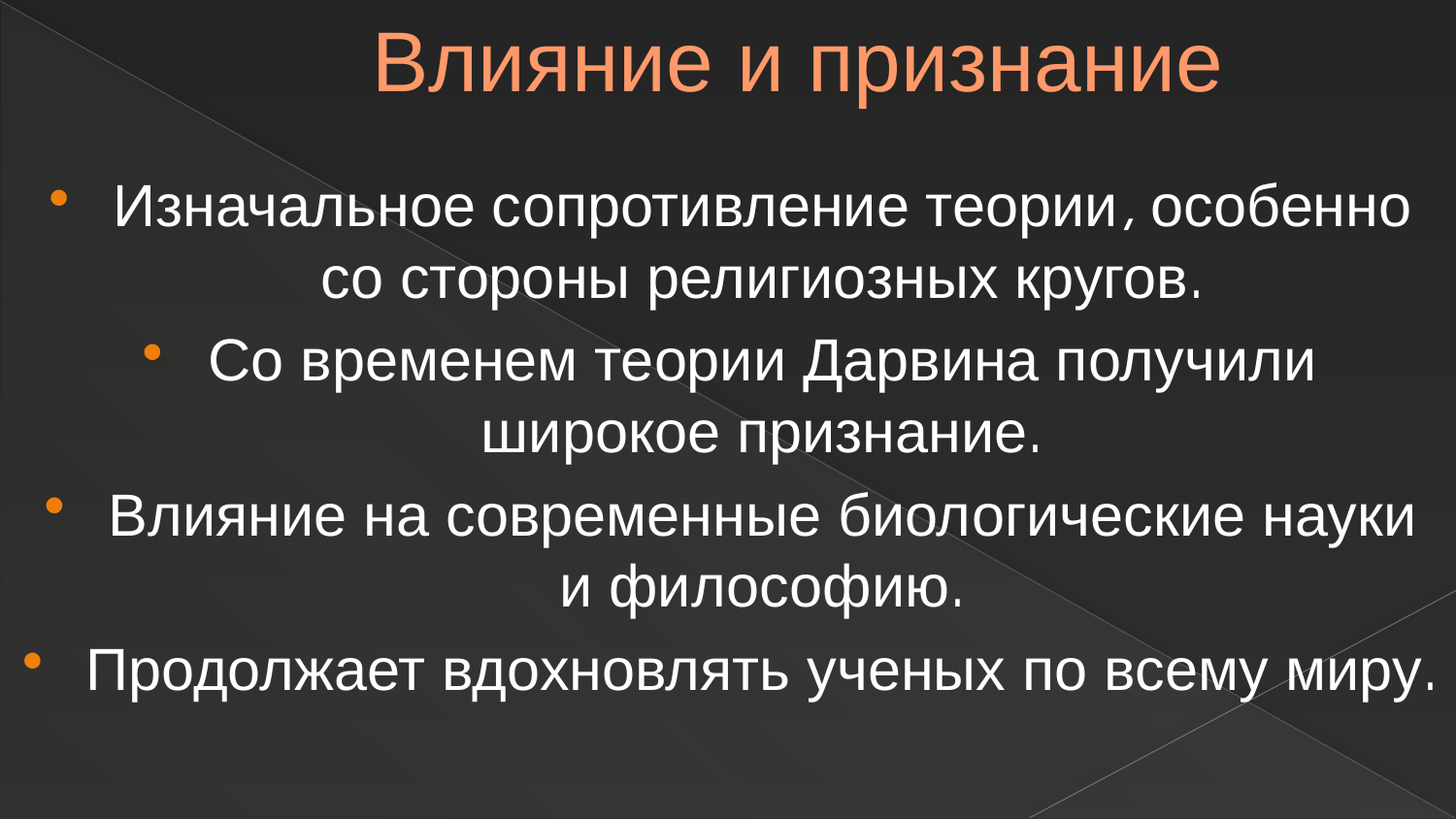

# Влияние и признание
Изначальное сопротивление теории, особенно со стороны религиозных кругов.
Со временем теории Дарвина получили широкое признание.
Влияние на современные биологические науки и философию.
Продолжает вдохновлять ученых по всему миру.